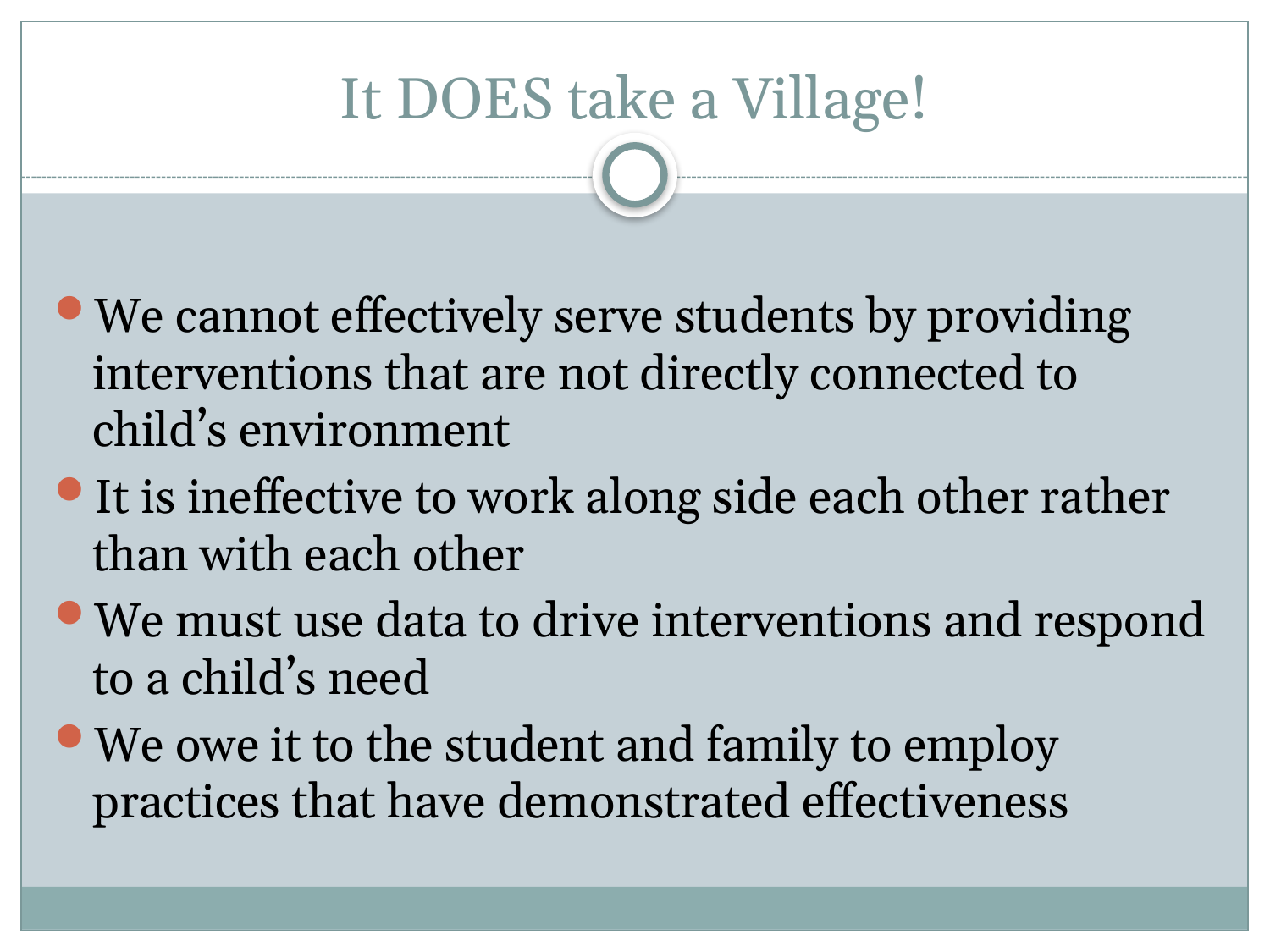

# It DOES take a Village!

We cannot effectively serve students by providing interventions that are not directly connected to child’s environment
It is ineffective to work along side each other rather than with each other
We must use data to drive interventions and respond to a child’s need
We owe it to the student and family to employ practices that have demonstrated effectiveness